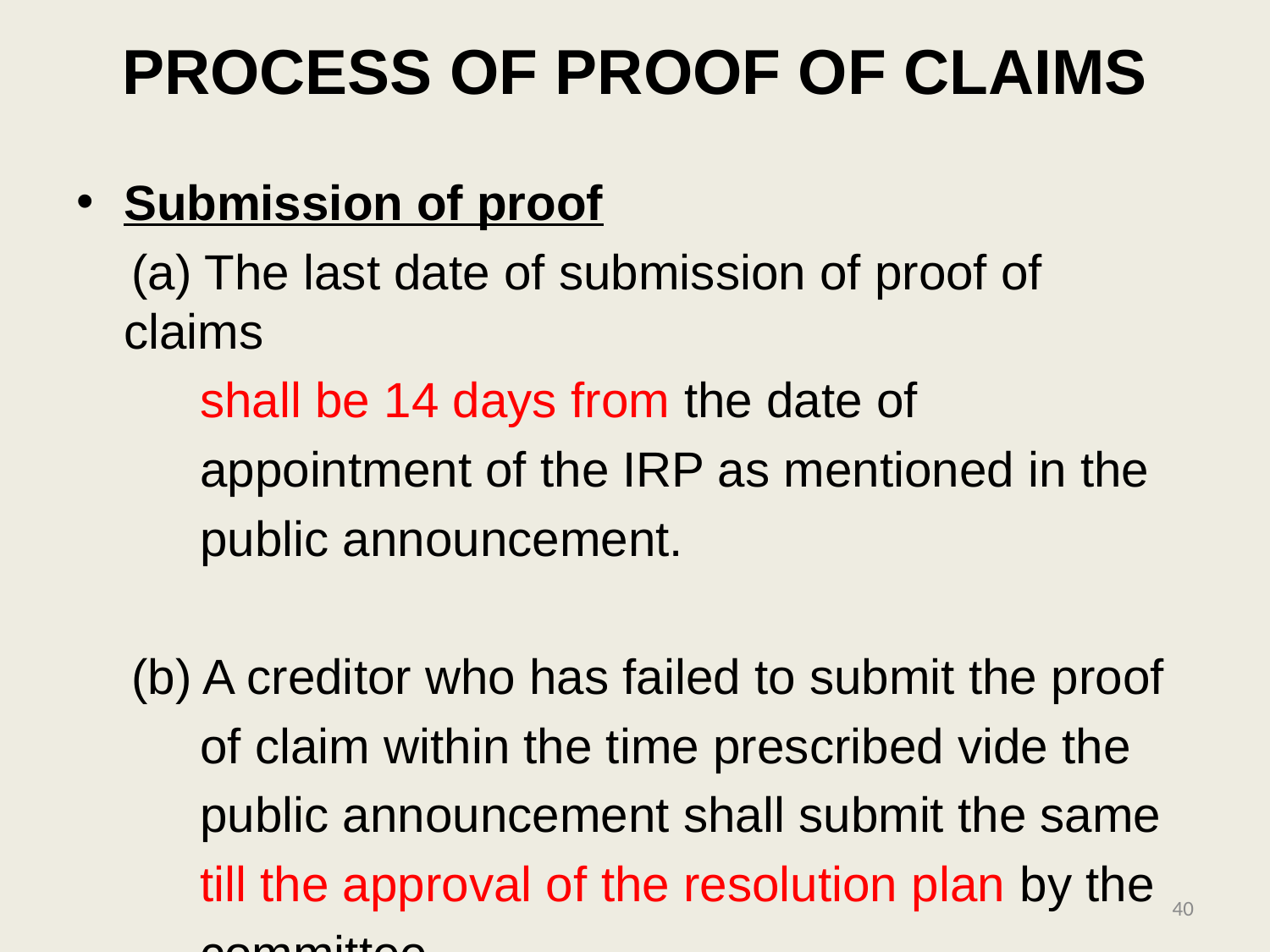

# PROCESS OF PROOF OF CLAIMS
Submission of proof
    (a) The last date of submission of proof of claims
         shall be 14 days from the date of
         appointment of the IRP as mentioned in the
         public announcement.

    (b) A creditor who has failed to submit the proof
         of claim within the time prescribed vide the
         public announcement shall submit the same
         till the approval of the resolution plan by the
         committee
40